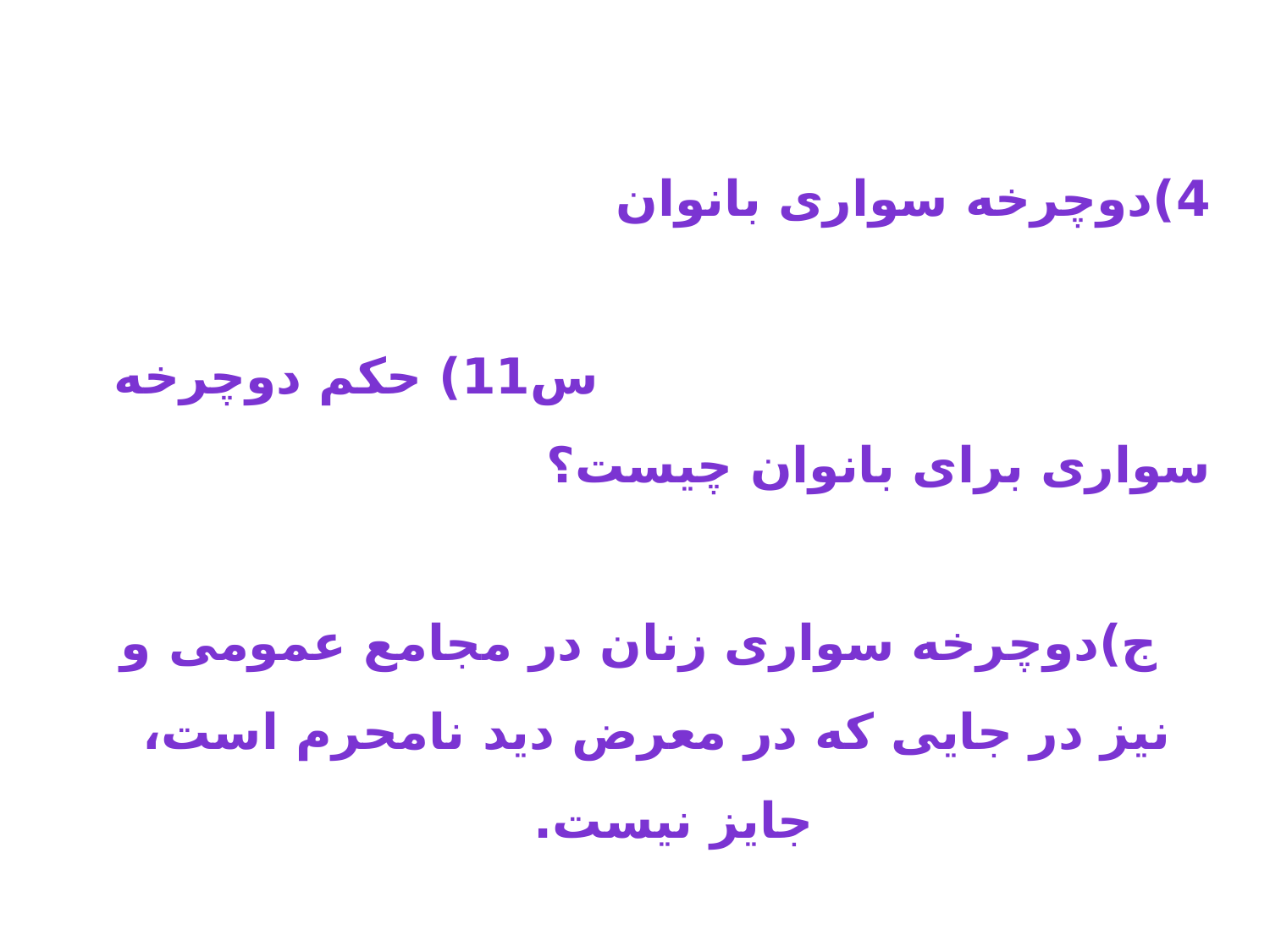

# 4)دوچرخه سواری بانوان                                                                                                                                    س11) حکم دوچرخه سواری برای بانوان چیست؟                                                                                               ج)دوچرخه سواری زنان در مجامع عمومی و نیز در جایی که در معرض دید نامحرم است، جایز نیست.